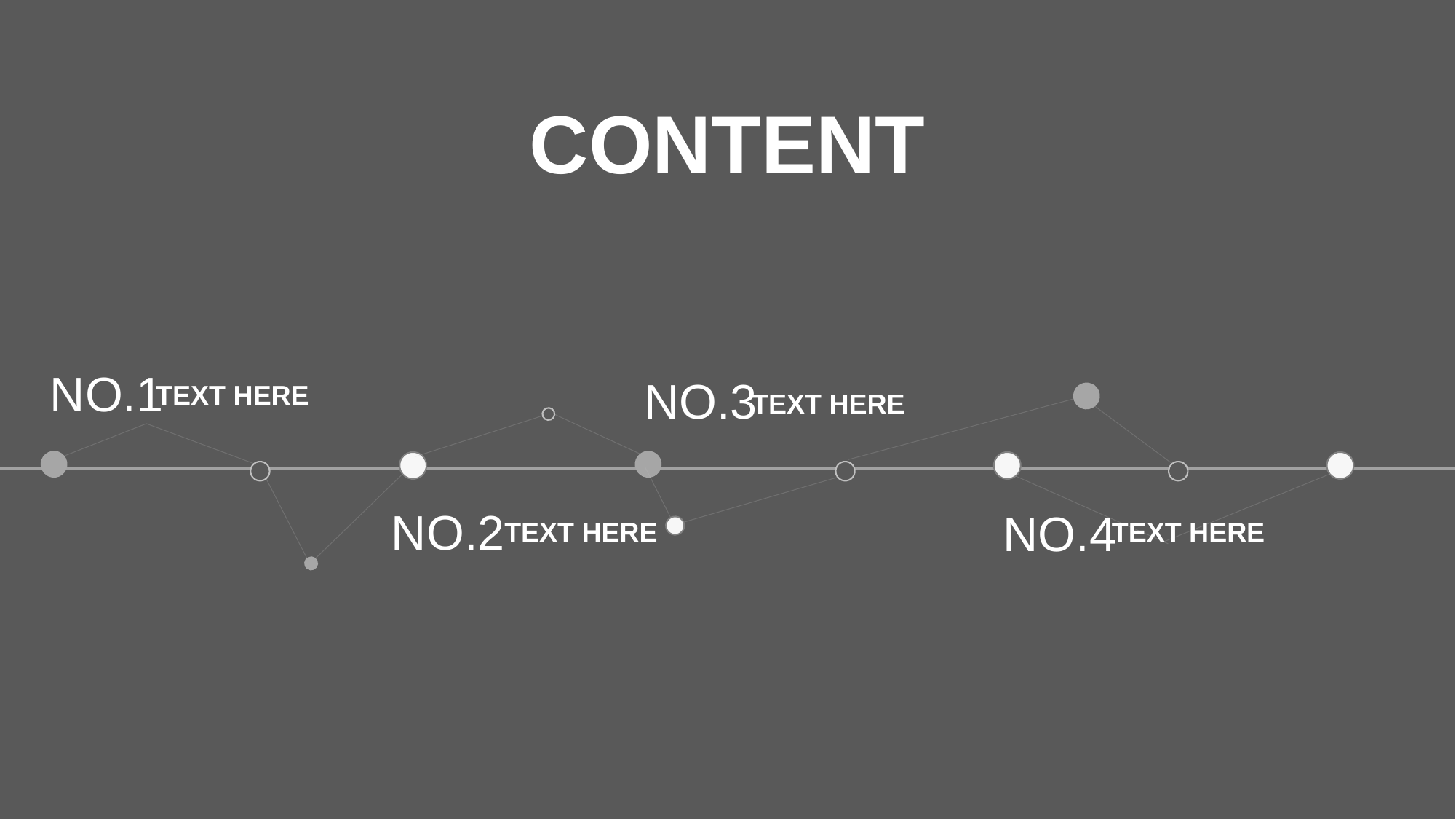

CONTENT
NO.1
NO.3
TEXT HERE
TEXT HERE

NO.2
NO.4
TEXT HERE
TEXT HERE